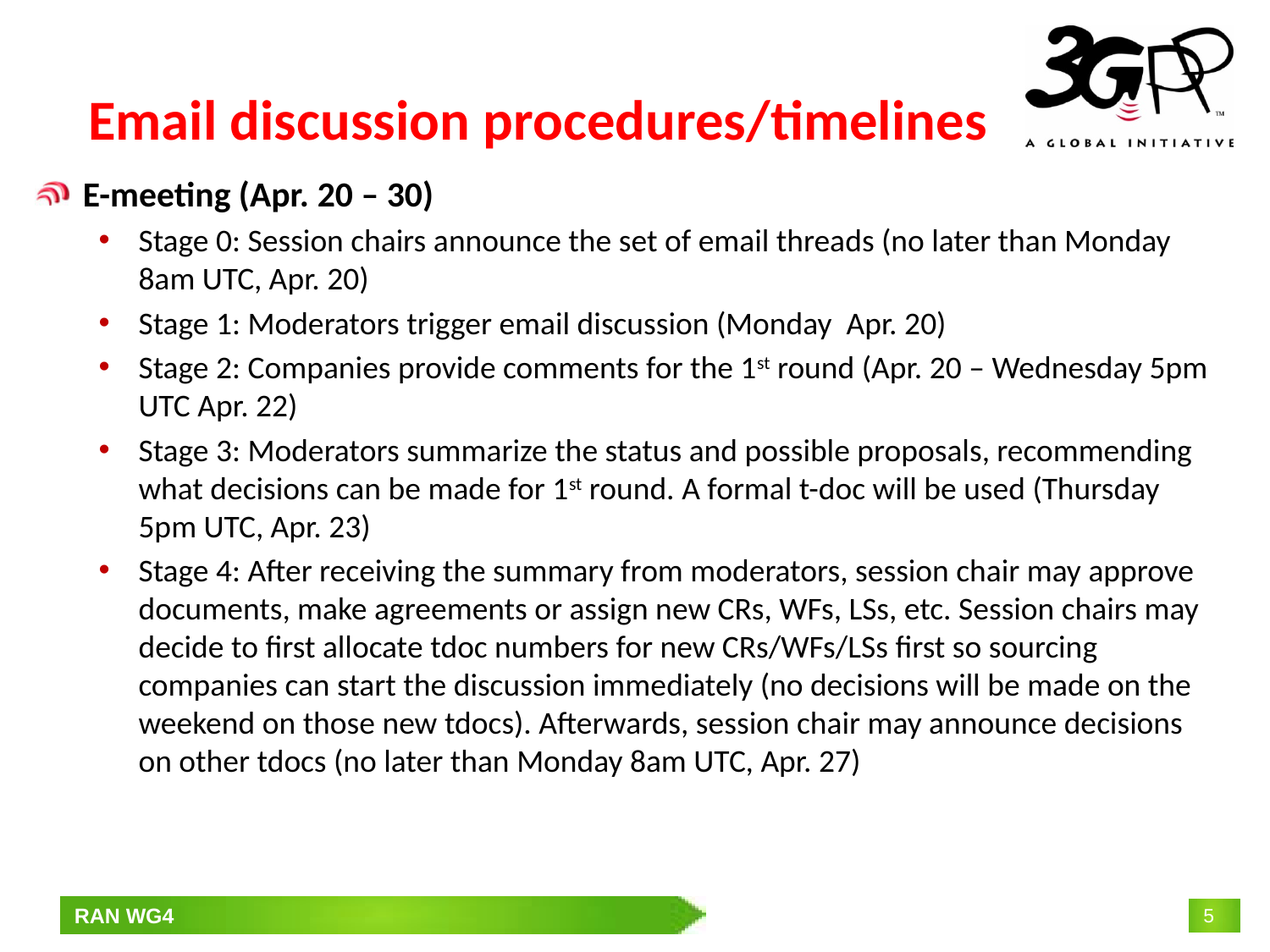

# Email discussion procedures/timelines
E-meeting (Apr. 20 – 30)
Stage 0: Session chairs announce the set of email threads (no later than Monday 8am UTC, Apr. 20)
Stage 1: Moderators trigger email discussion (Monday  Apr. 20)
Stage 2: Companies provide comments for the 1st round (Apr. 20 – Wednesday 5pm UTC Apr. 22)
Stage 3: Moderators summarize the status and possible proposals, recommending what decisions can be made for 1st round. A formal t-doc will be used (Thursday 5pm UTC, Apr. 23)
Stage 4: After receiving the summary from moderators, session chair may approve documents, make agreements or assign new CRs, WFs, LSs, etc. Session chairs may decide to first allocate tdoc numbers for new CRs/WFs/LSs first so sourcing companies can start the discussion immediately (no decisions will be made on the weekend on those new tdocs). Afterwards, session chair may announce decisions on other tdocs (no later than Monday 8am UTC, Apr. 27)